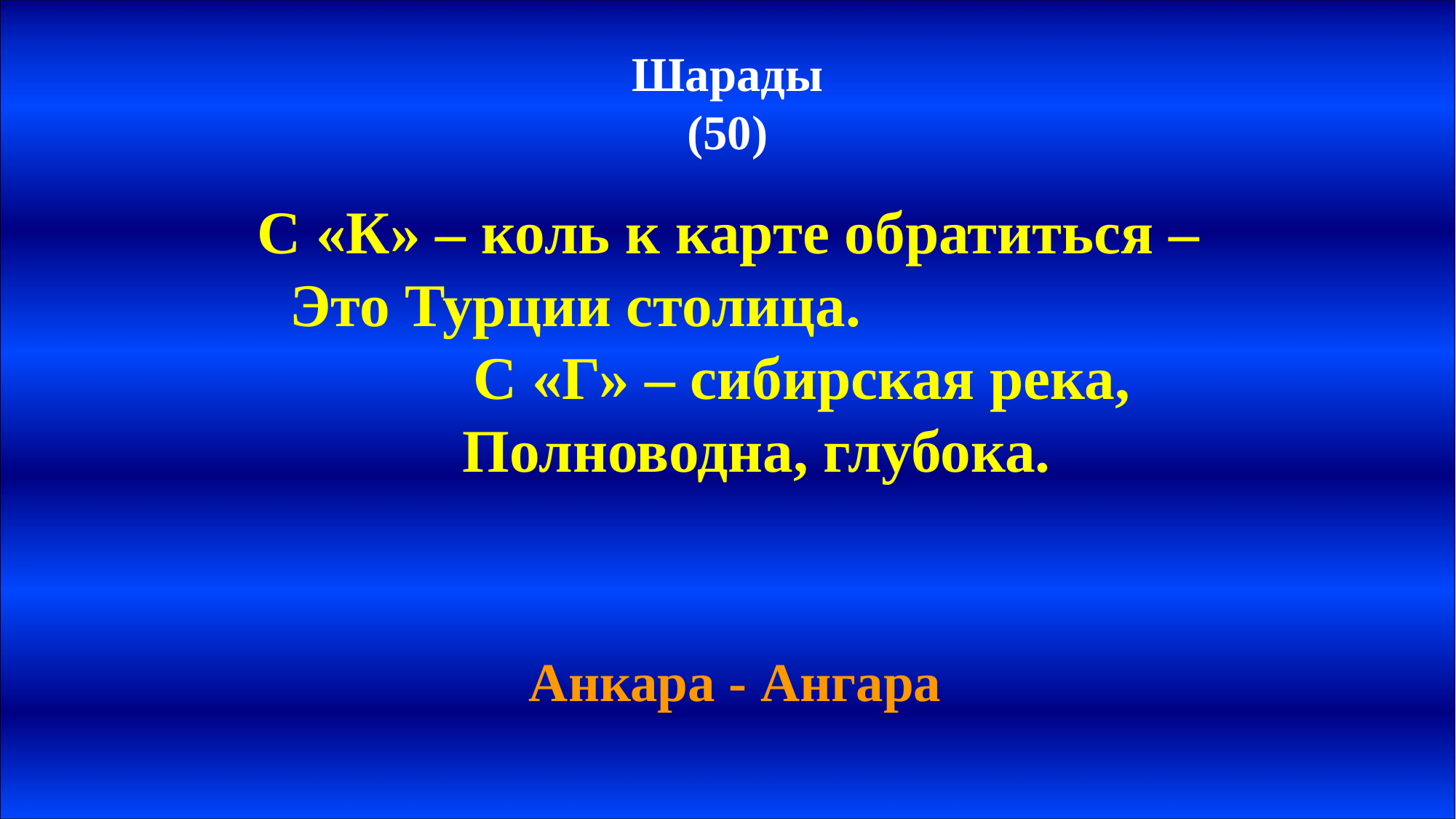

# Шарады (50)
С «К» – коль к карте обратиться –  Это Турции столица.                                С «Г» – сибирская река,  Полноводна, глубока.
 Анкара - Ангара